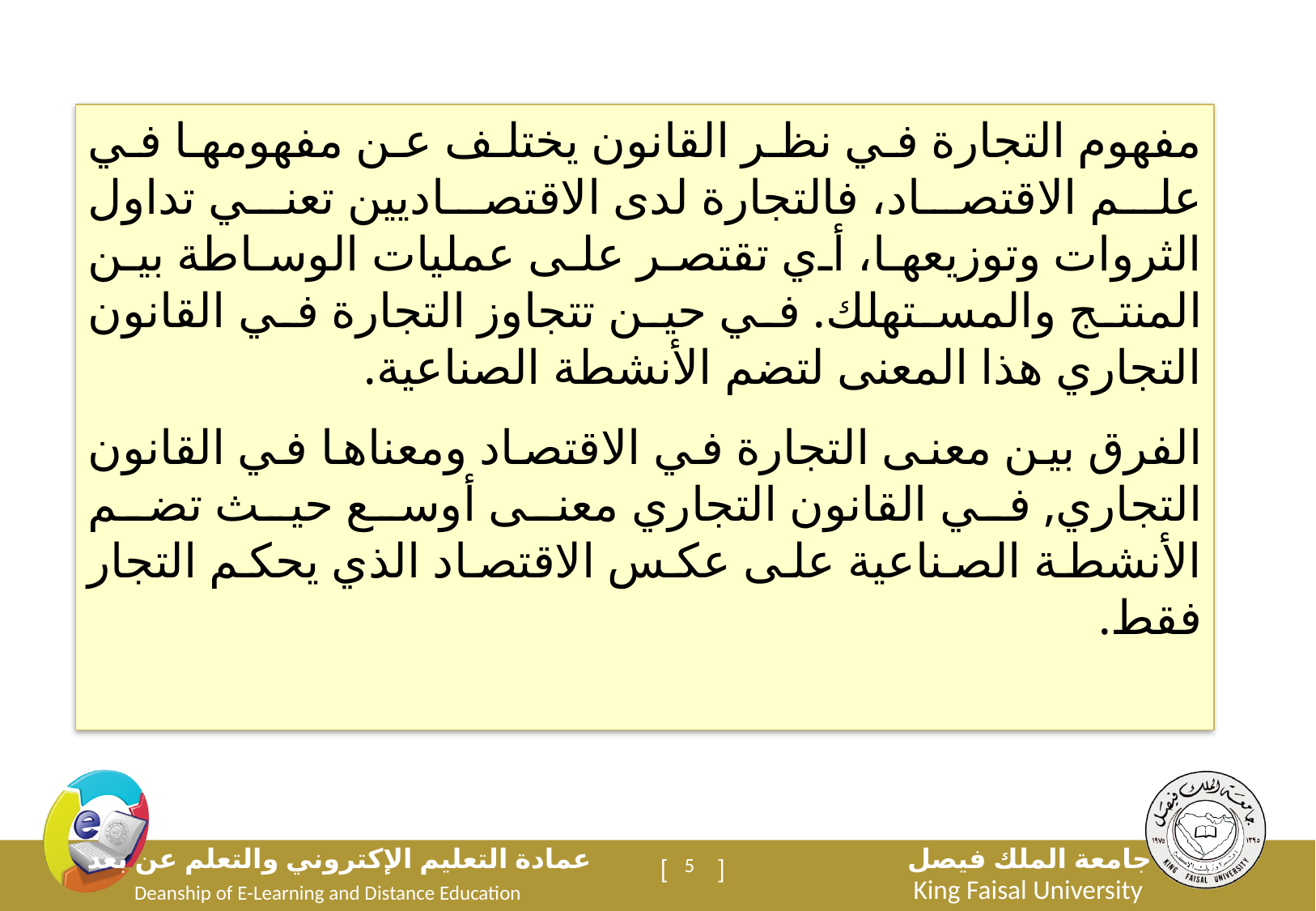

مفهوم التجارة في نظر القانون يختلف عن مفهومها في علم الاقتصاد، فالتجارة لدى الاقتصاديين تعني تداول الثروات وتوزيعها، أي تقتصر على عمليات الوساطة بين المنتج والمستهلك. في حين تتجاوز التجارة في القانون التجاري هذا المعنى لتضم الأنشطة الصناعية.
الفرق بين معنى التجارة في الاقتصاد ومعناها في القانون التجاري, في القانون التجاري معنى أوسع حيث تضم الأنشطة الصناعية على عكس الاقتصاد الذي يحكم التجار فقط.

5